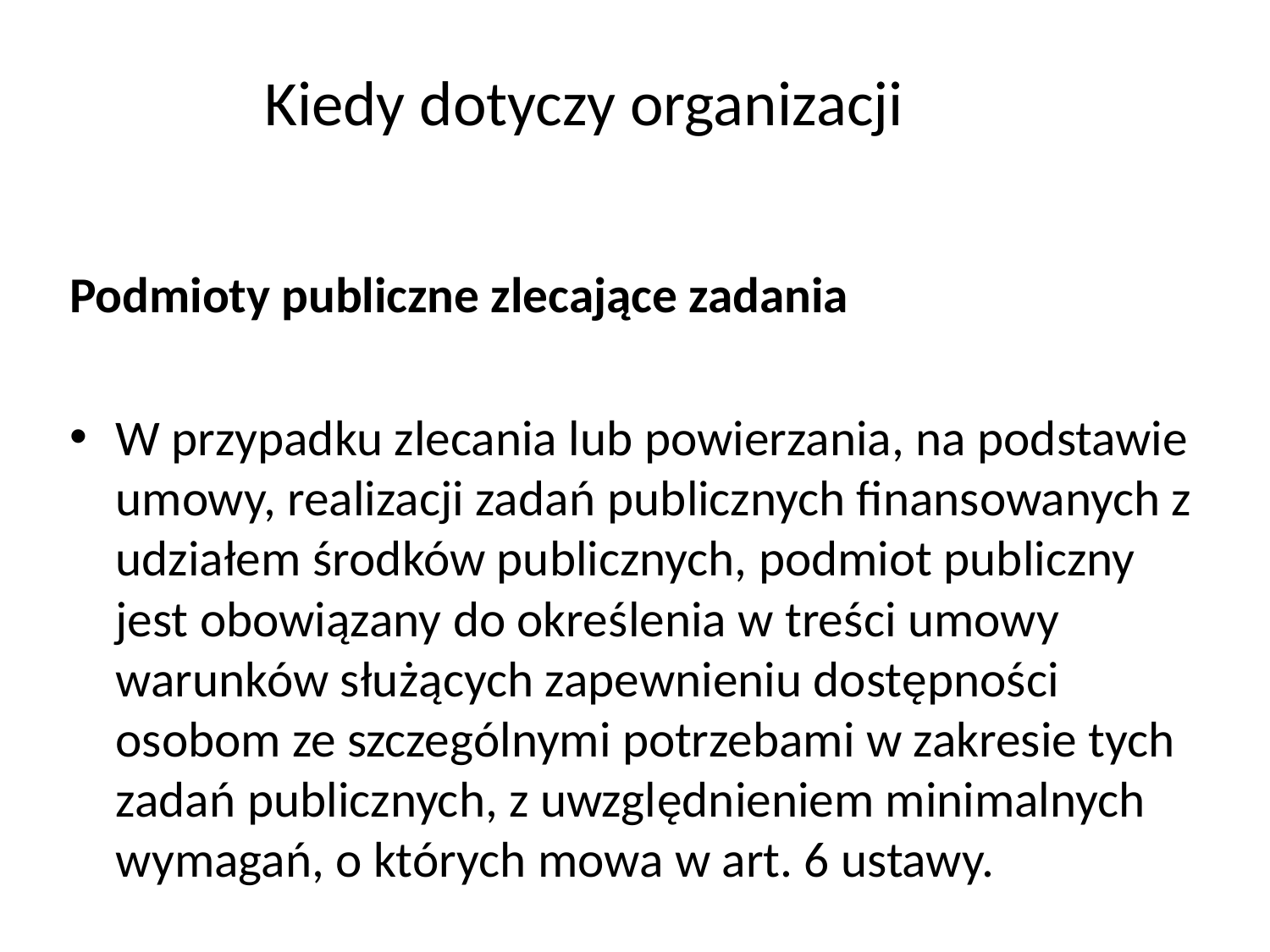

# Kiedy dotyczy organizacji
Podmioty publiczne zlecające zadania

W przypadku zlecania lub powierzania, na podstawie umowy, realizacji zadań publicznych finansowanych z udziałem środków publicznych, podmiot publiczny jest obowiązany do określenia w treści umowy warunków służących zapewnieniu dostępności osobom ze szczególnymi potrzebami w zakresie tych zadań publicznych, z uwzględnieniem minimalnych wymagań, o których mowa w art. 6 ustawy.